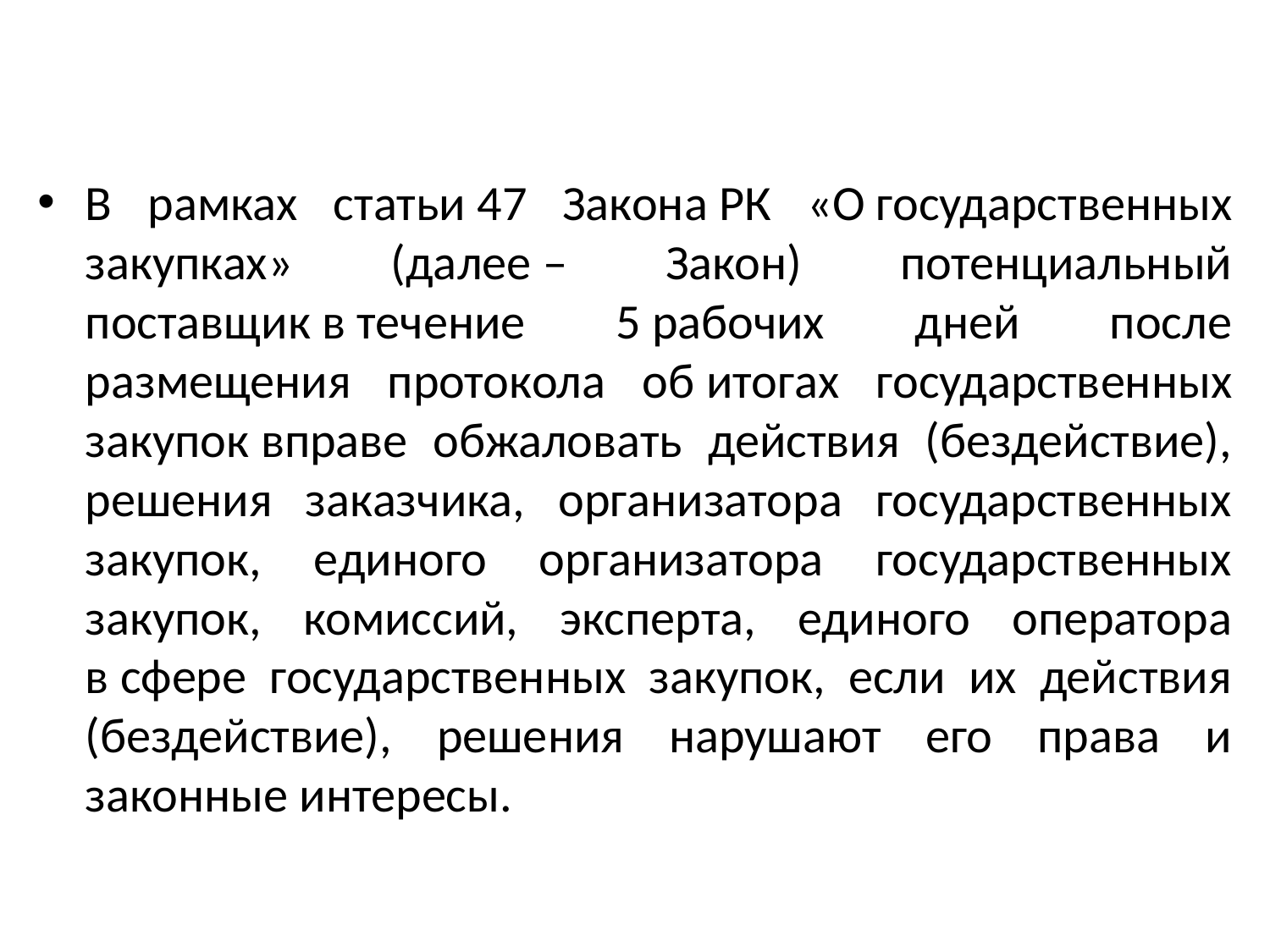

В рамках статьи 47 Закона РК «О государственных закупках» (далее – Закон) потенциальный поставщик в течение 5 рабочих дней после размещения протокола об итогах государственных закупок вправе обжаловать действия (бездействие), решения заказчика, организатора государственных закупок, единого организатора государственных закупок, комиссий, эксперта, единого оператора в сфере государственных закупок, если их действия (бездействие), решения нарушают его права и законные интересы.